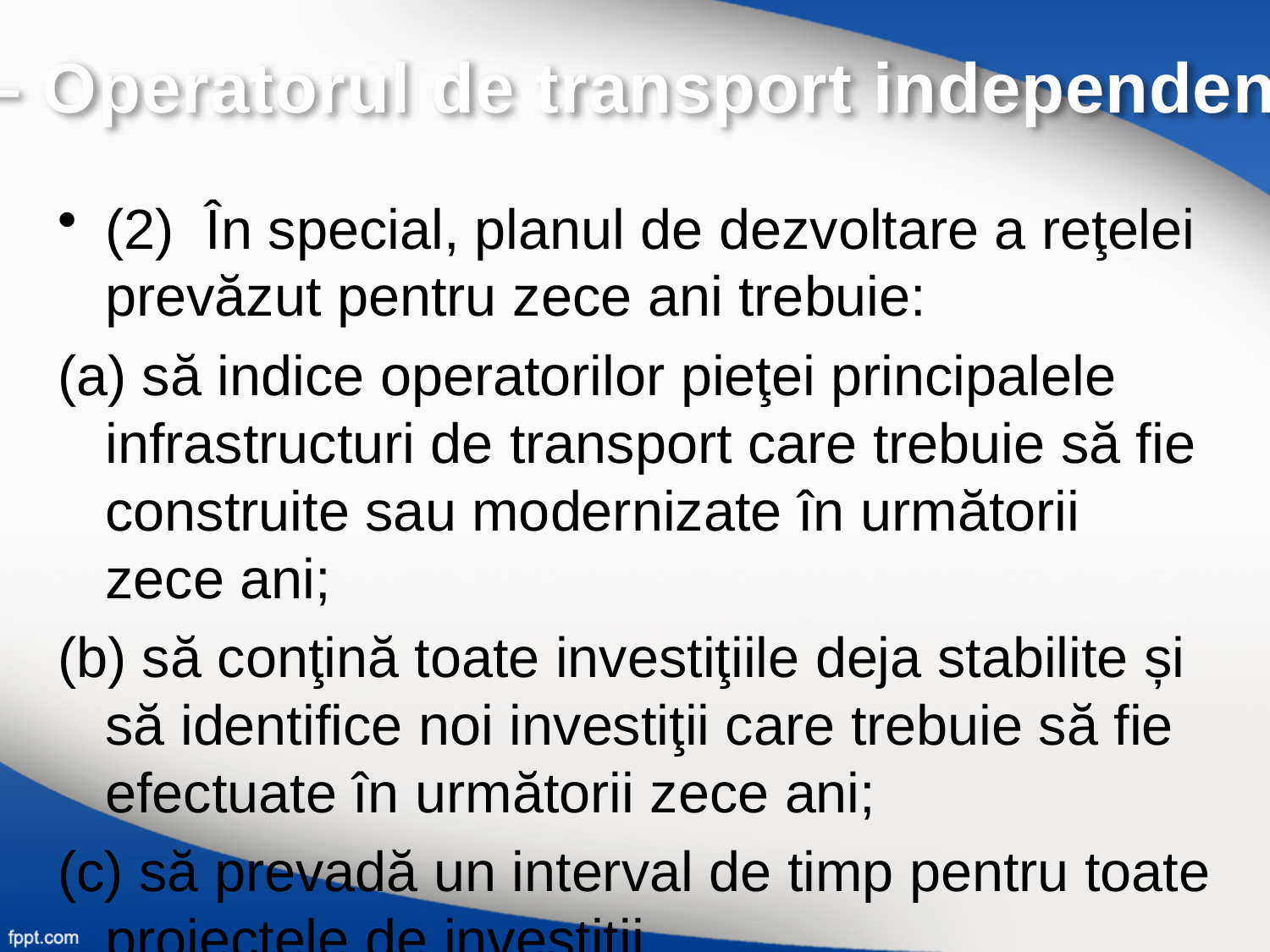

V – Operatorul de transport independent
(2)  În special, planul de dezvoltare a reţelei prevăzut pentru zece ani trebuie:
(a) să indice operatorilor pieţei principalele infrastructuri de transport care trebuie să fie construite sau modernizate în următorii zece ani;
(b) să conţină toate investiţiile deja stabilite și să identifice noi investiţii care trebuie să fie efectuate în următorii zece ani;
(c) să prevadă un interval de timp pentru toate proiectele de investiţii.